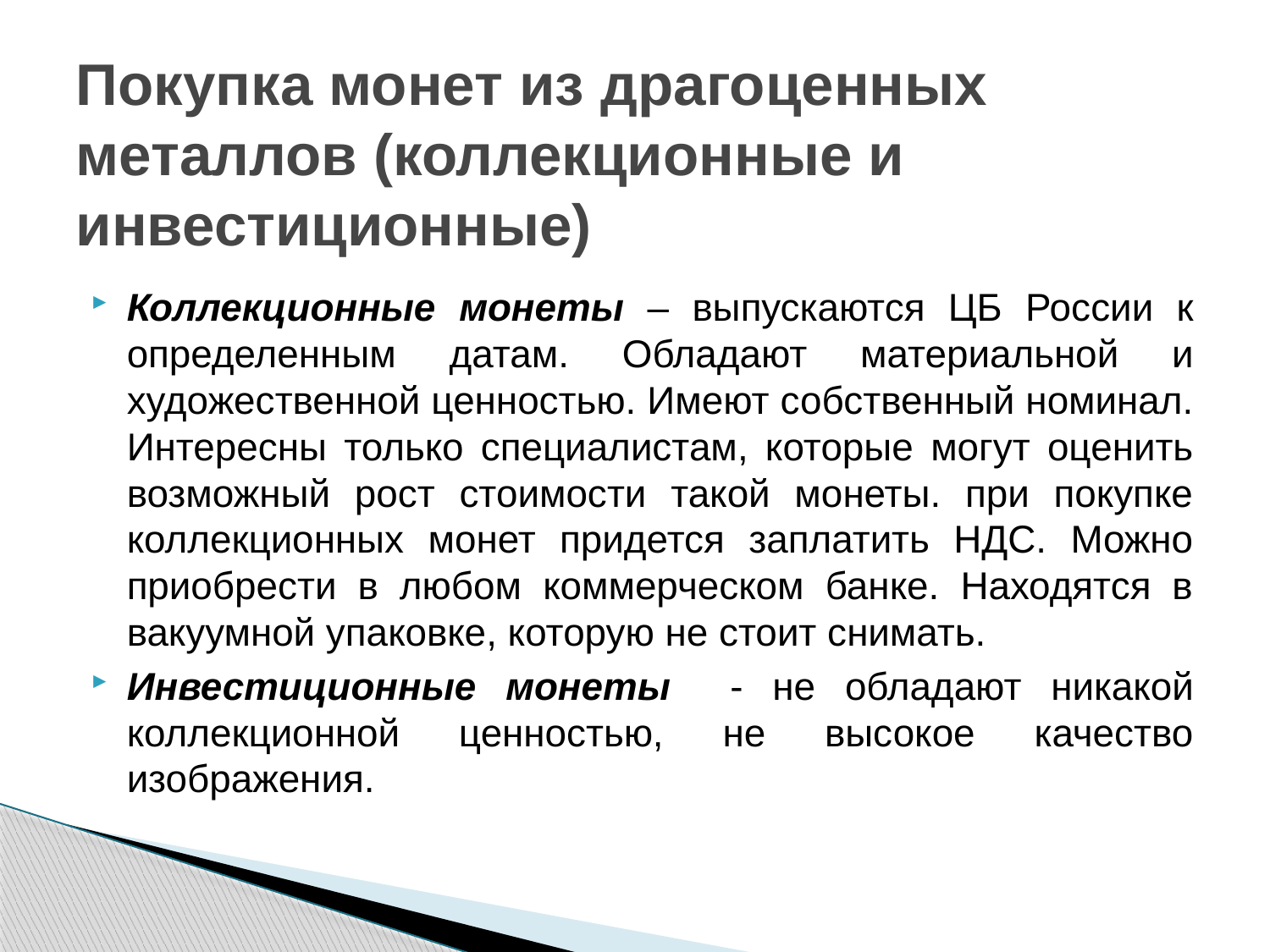

# Покупка монет из драгоценных металлов (коллекционные и инвестиционные)
Коллекционные монеты – выпускаются ЦБ России к определенным датам. Обладают материальной и художественной ценностью. Имеют собственный номинал. Интересны только специалистам, которые могут оценить возможный рост стоимости такой монеты. при покупке коллекционных монет придется заплатить НДС. Можно приобрести в любом коммерческом банке. Находятся в вакуумной упаковке, которую не стоит снимать.
Инвестиционные монеты  - не обладают никакой коллекционной ценностью, не высокое качество изображения.